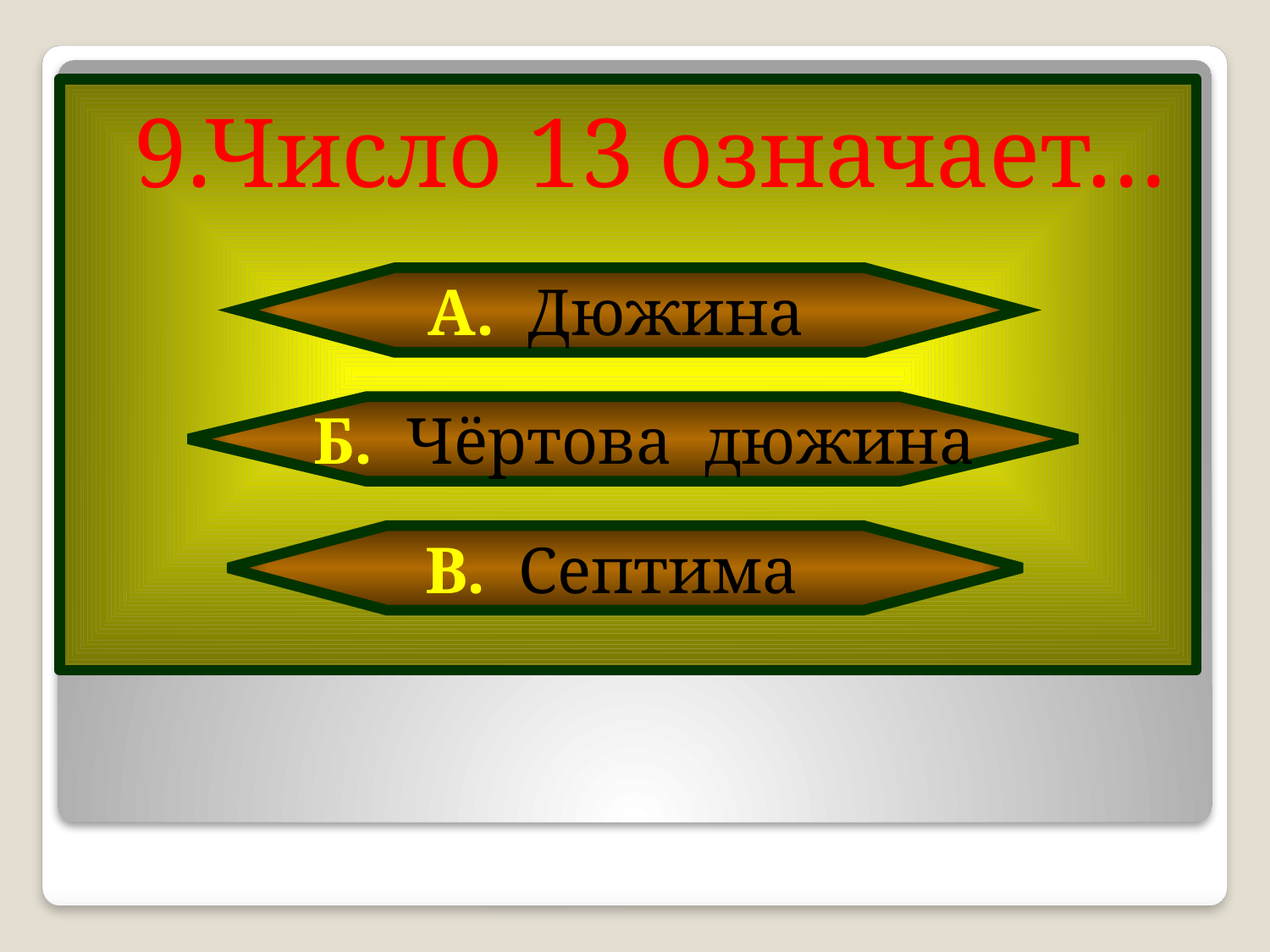

9.Число 13 означает…
А.  Дюжина
  Б.  Чёртова  дюжина
В.  Септима
#